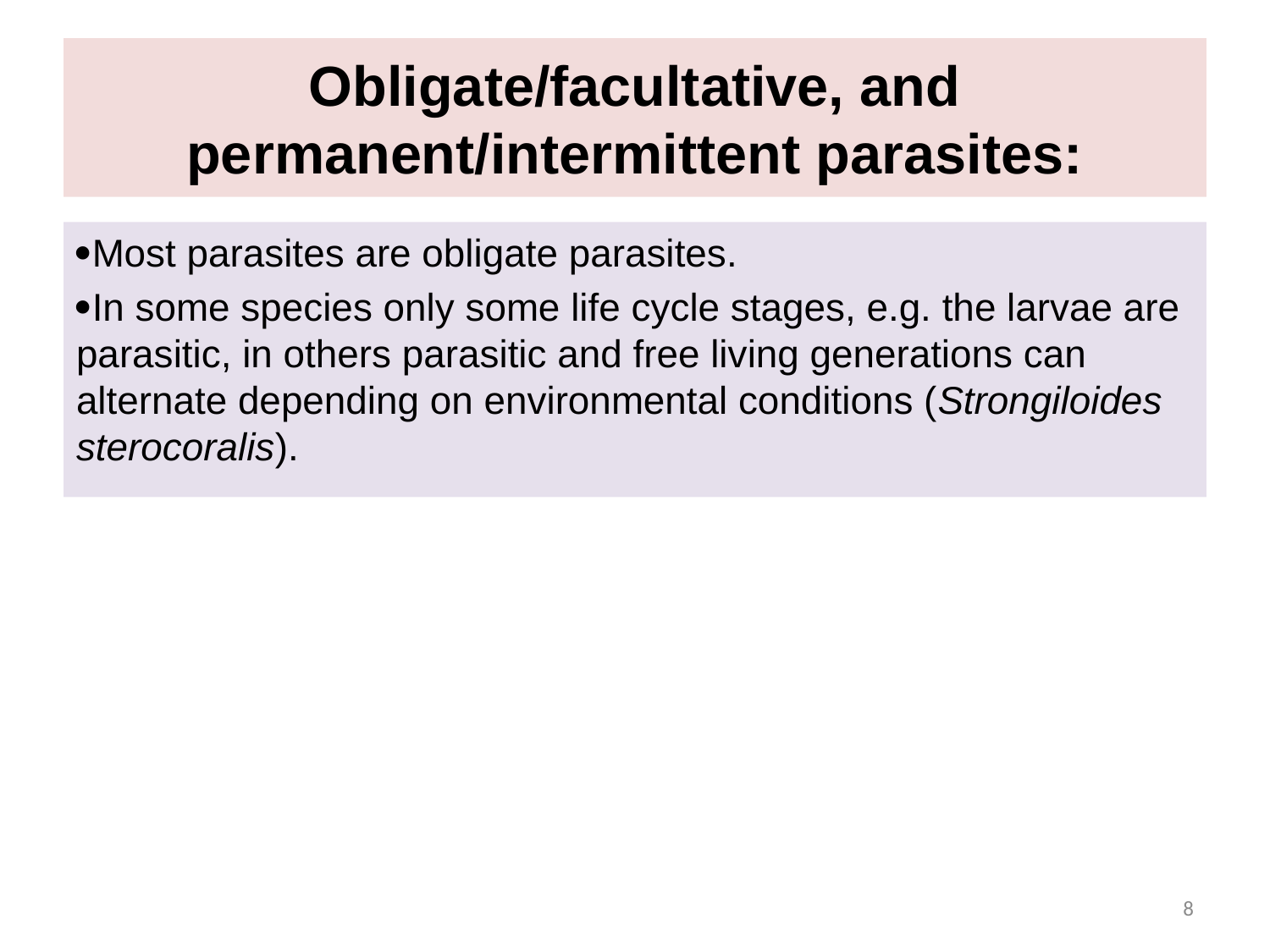

# Obligate/facultative, and permanent/intermittent parasites:
•Most parasites are obligate parasites.
•In some species only some life cycle stages, e.g. the larvae are parasitic, in others parasitic and free living generations can alternate depending on environmental conditions (Strongiloides sterocoralis).

8